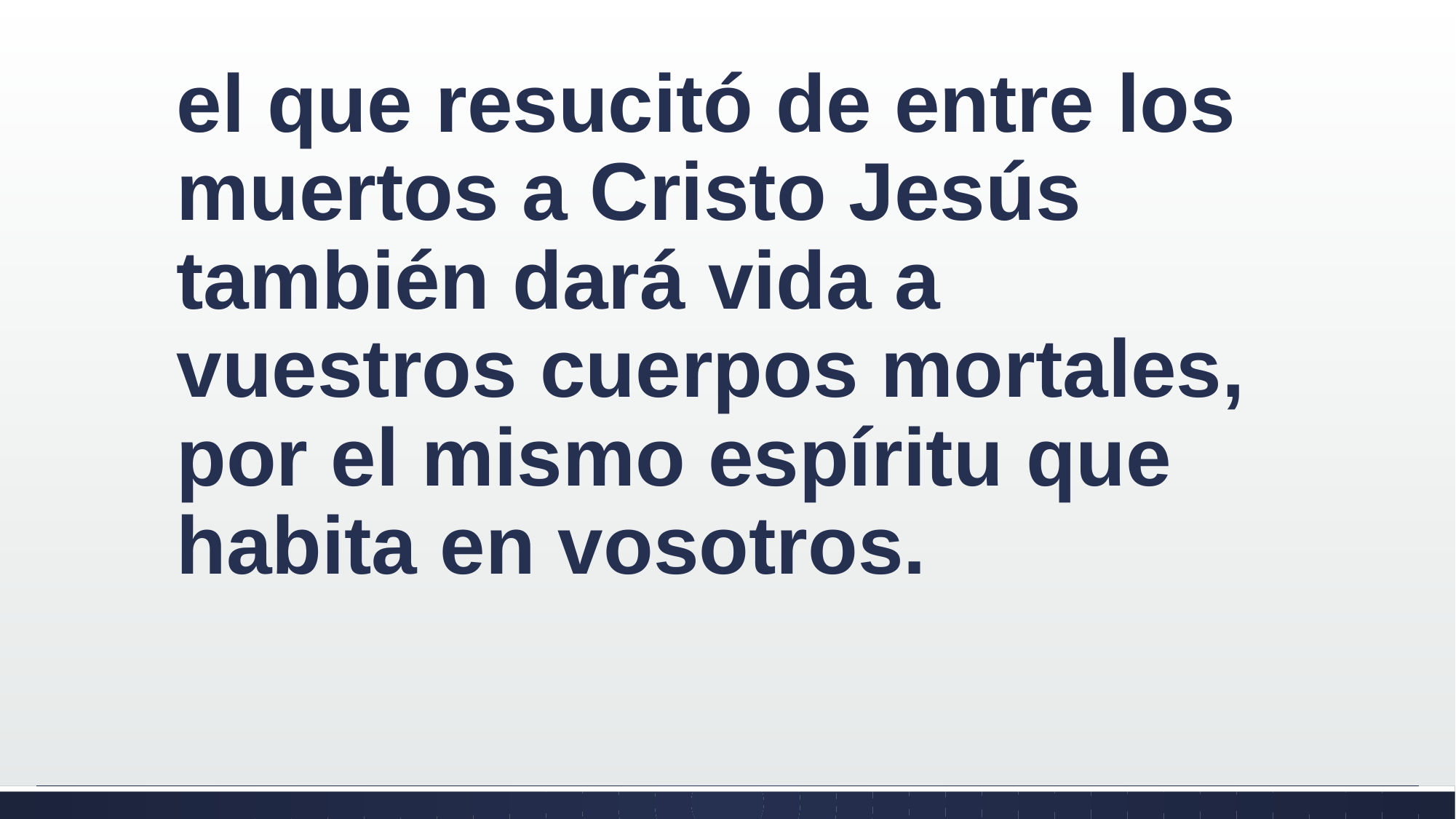

#
el que resucitó de entre los muertos a Cristo Jesús también dará vida a vuestros cuerpos mortales, por el mismo espíritu que habita en vosotros.